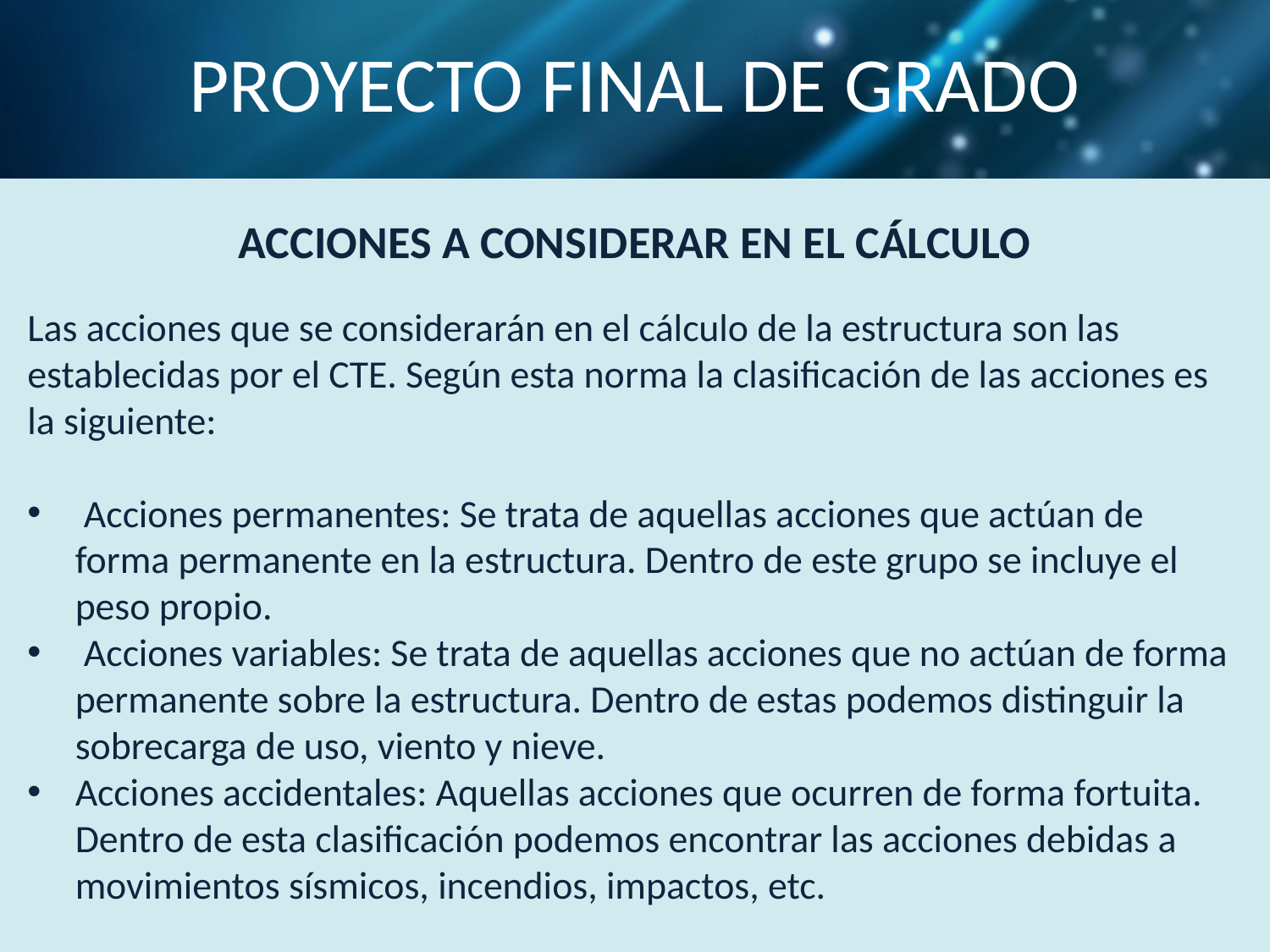

# PROYECTO FINAL DE GRADO
ACCIONES A CONSIDERAR EN EL CÁLCULO
Las acciones que se considerarán en el cálculo de la estructura son las establecidas por el CTE. Según esta norma la clasificación de las acciones es la siguiente:

 Acciones permanentes: Se trata de aquellas acciones que actúan de forma permanente en la estructura. Dentro de este grupo se incluye el peso propio.
 Acciones variables: Se trata de aquellas acciones que no actúan de forma permanente sobre la estructura. Dentro de estas podemos distinguir la sobrecarga de uso, viento y nieve.
Acciones accidentales: Aquellas acciones que ocurren de forma fortuita. Dentro de esta clasificación podemos encontrar las acciones debidas a movimientos sísmicos, incendios, impactos, etc.